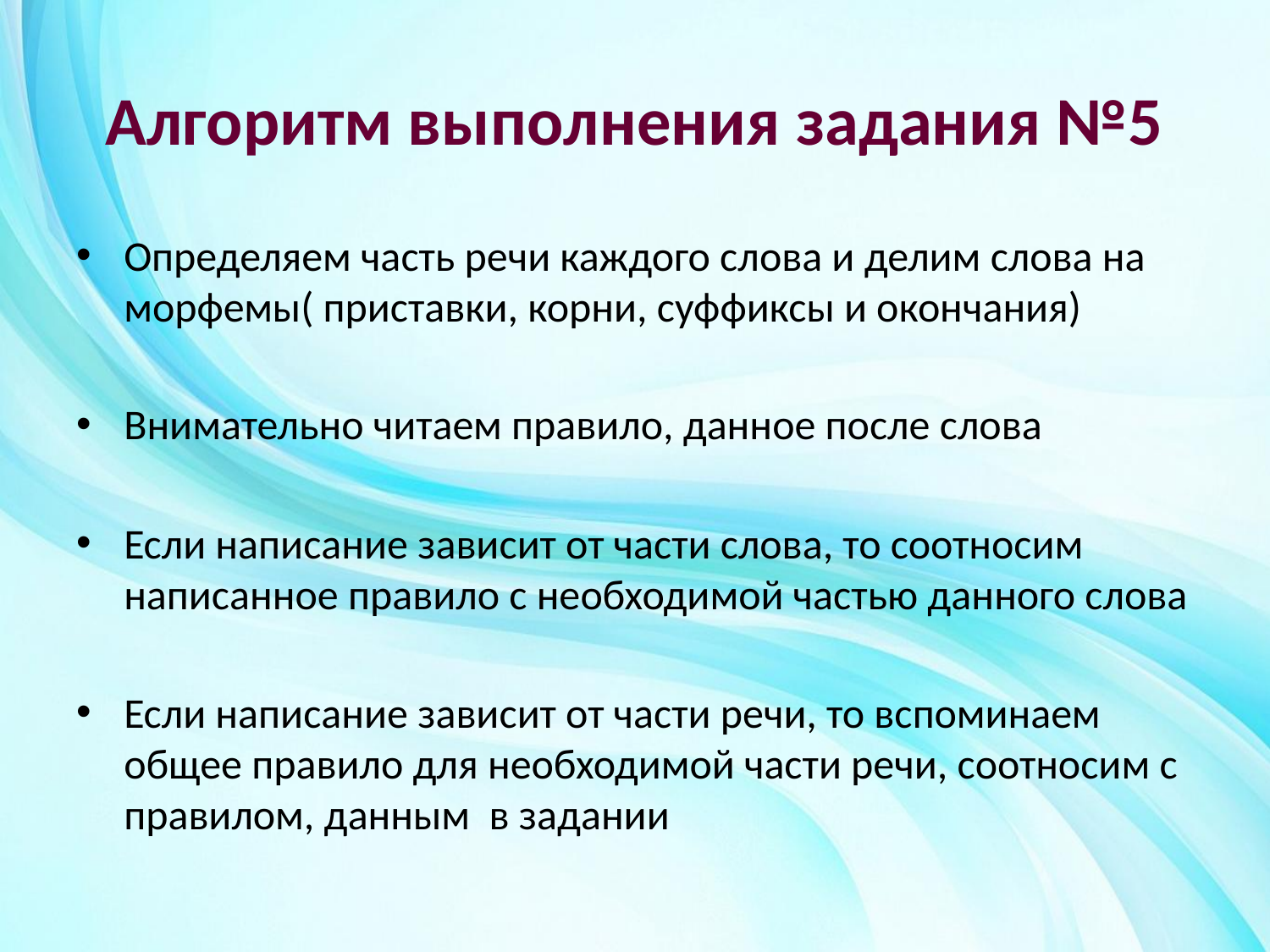

# Алгоритм выполнения задания №5
Определяем часть речи каждого слова и делим слова на морфемы( приставки, корни, суффиксы и окончания)

Внимательно читаем правило, данное после слова

Если написание зависит от части слова, то соотносим написанное правило с необходимой частью данного слова

Если написание зависит от части речи, то вспоминаем общее правило для необходимой части речи, соотносим с правилом, данным  в задании